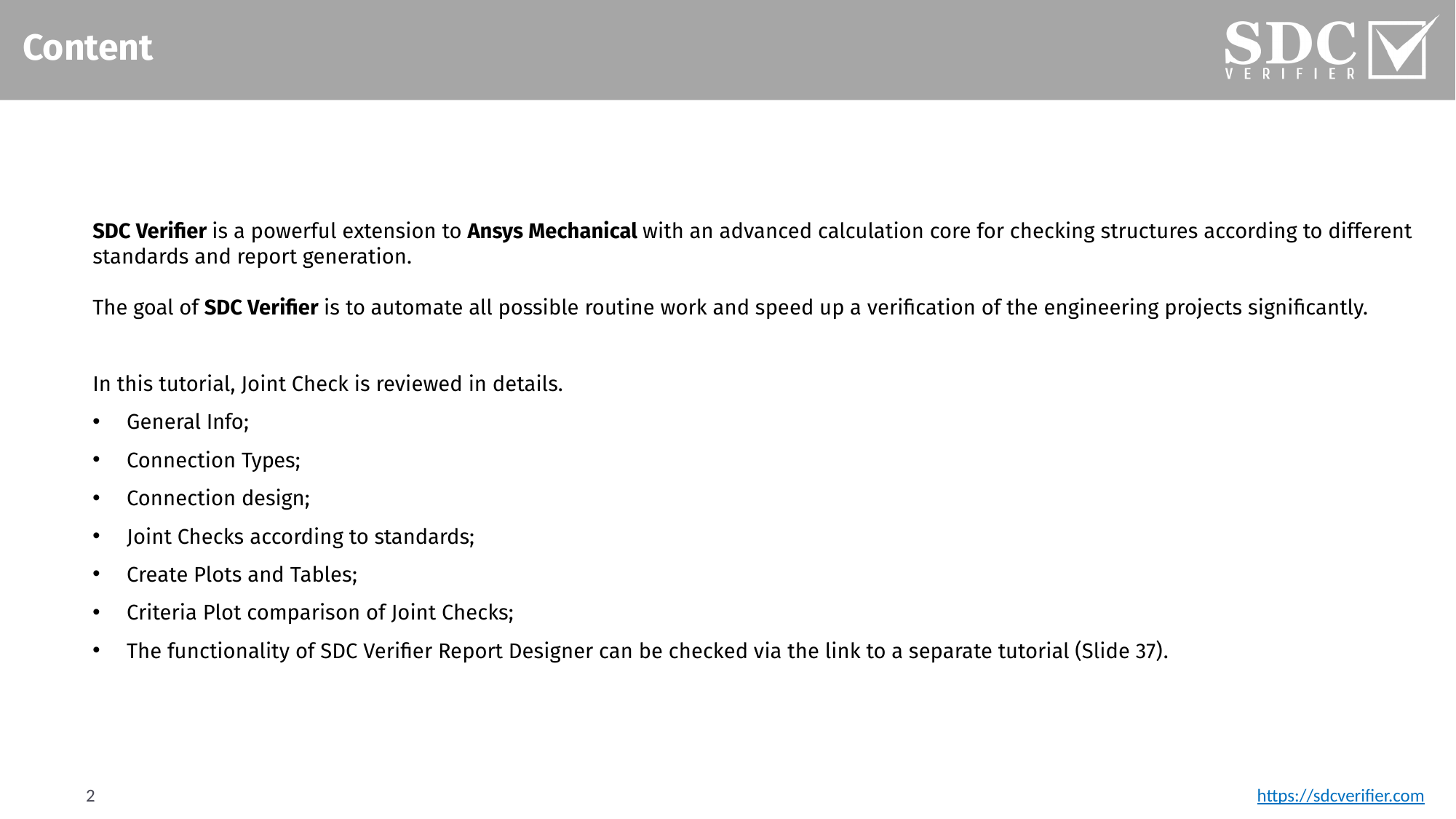

# Content
SDC Verifier is a powerful extension to Ansys Mechanical with an advanced calculation core for checking structures according to different standards and report generation.

The goal of SDC Verifier is to automate all possible routine work and speed up a verification of the engineering projects significantly.
In this tutorial, Joint Check is reviewed in details.
General Info;
Connection Types;
Connection design;
Joint Checks according to standards;
Create Plots and Tables;
Criteria Plot comparison of Joint Checks;
The functionality of SDC Verifier Report Designer can be checked via the link to a separate tutorial (Slide 37).

2